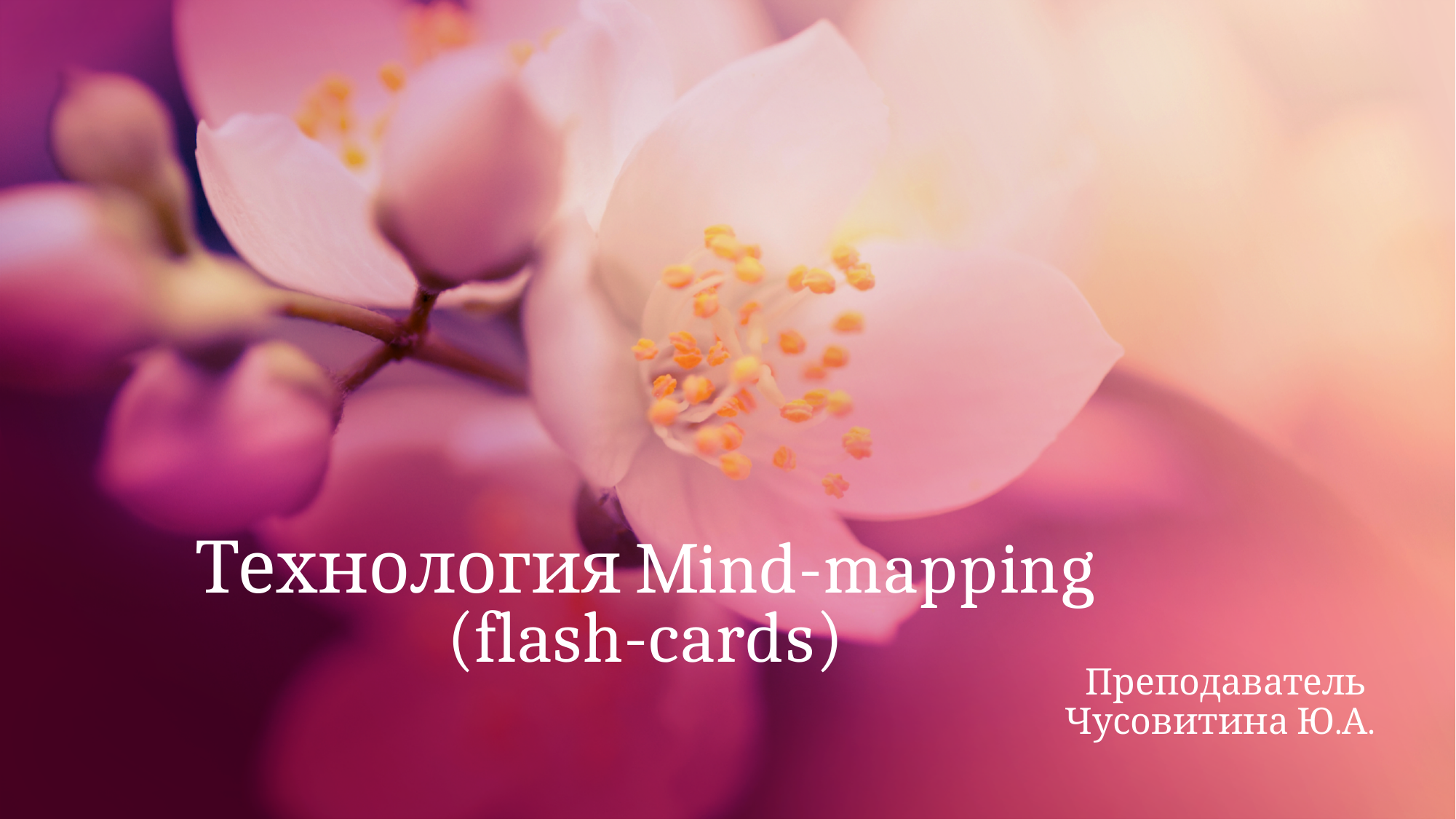

# Технология Mind-mapping (flash-cards)
Преподаватель
Чусовитина Ю.А.